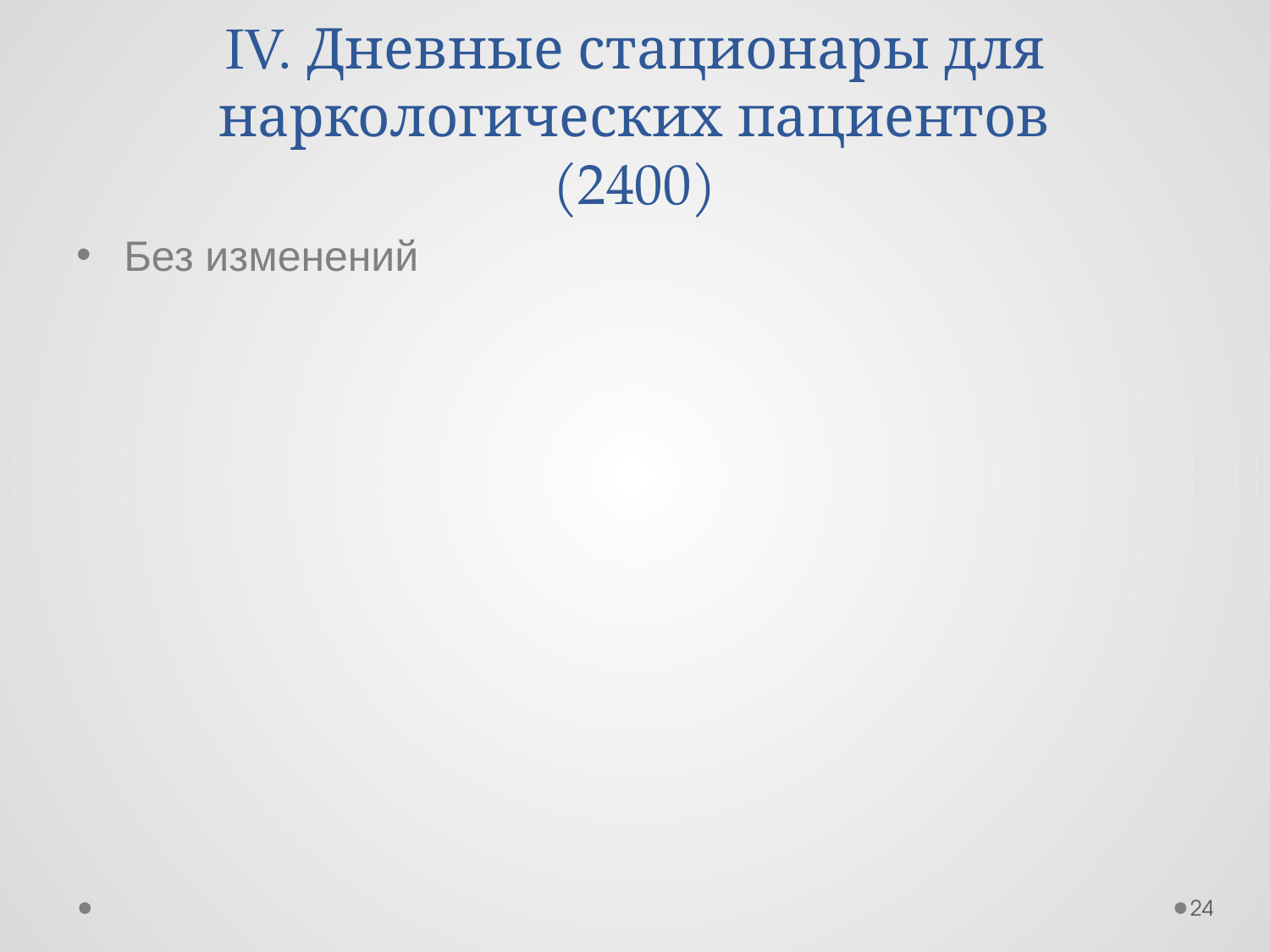

# IV. Дневные стационары для наркологических пациентов (2400)
Без изменений

24